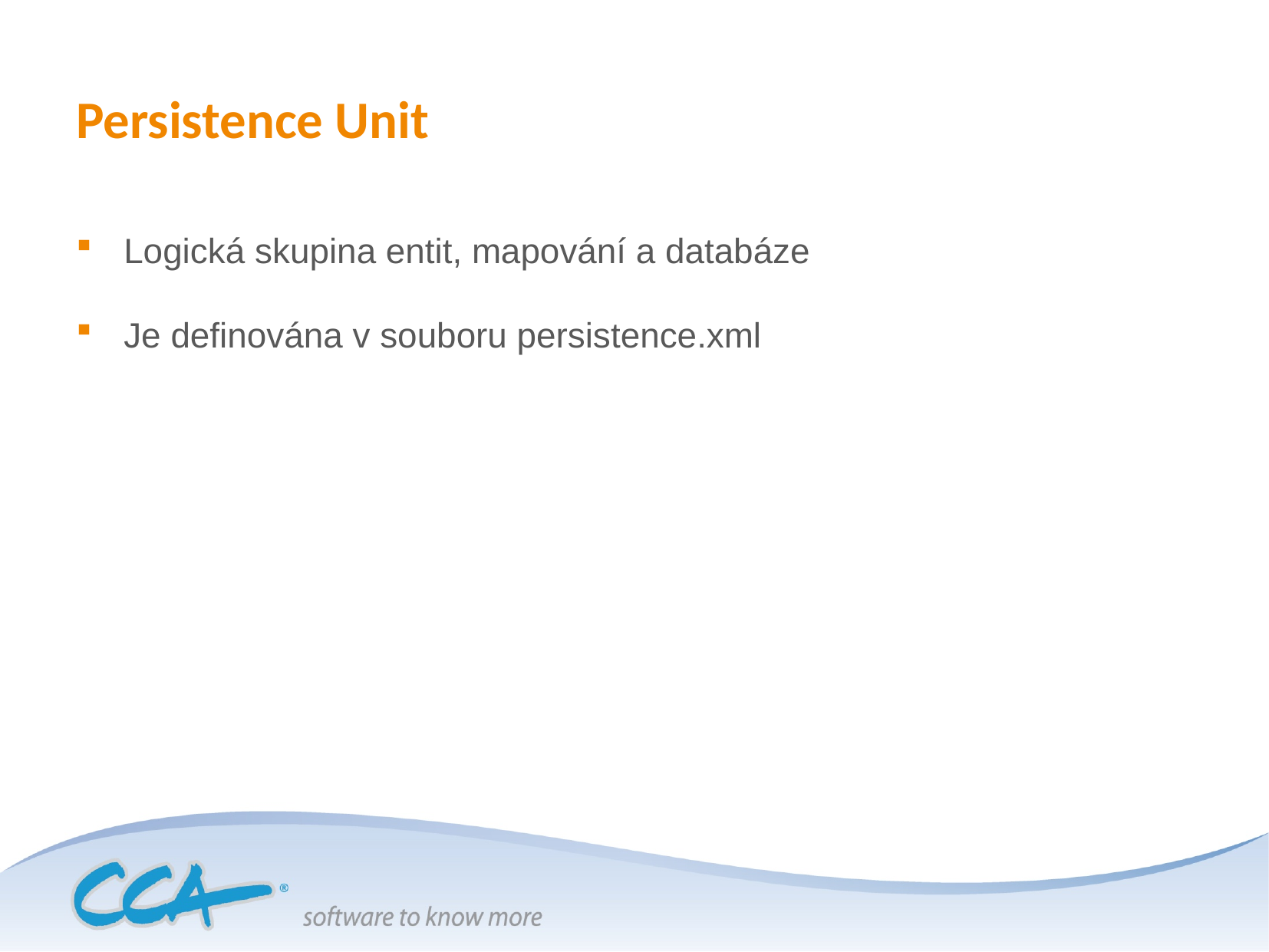

# Persistence Unit
Logická skupina entit, mapování a databáze
Je definována v souboru persistence.xml